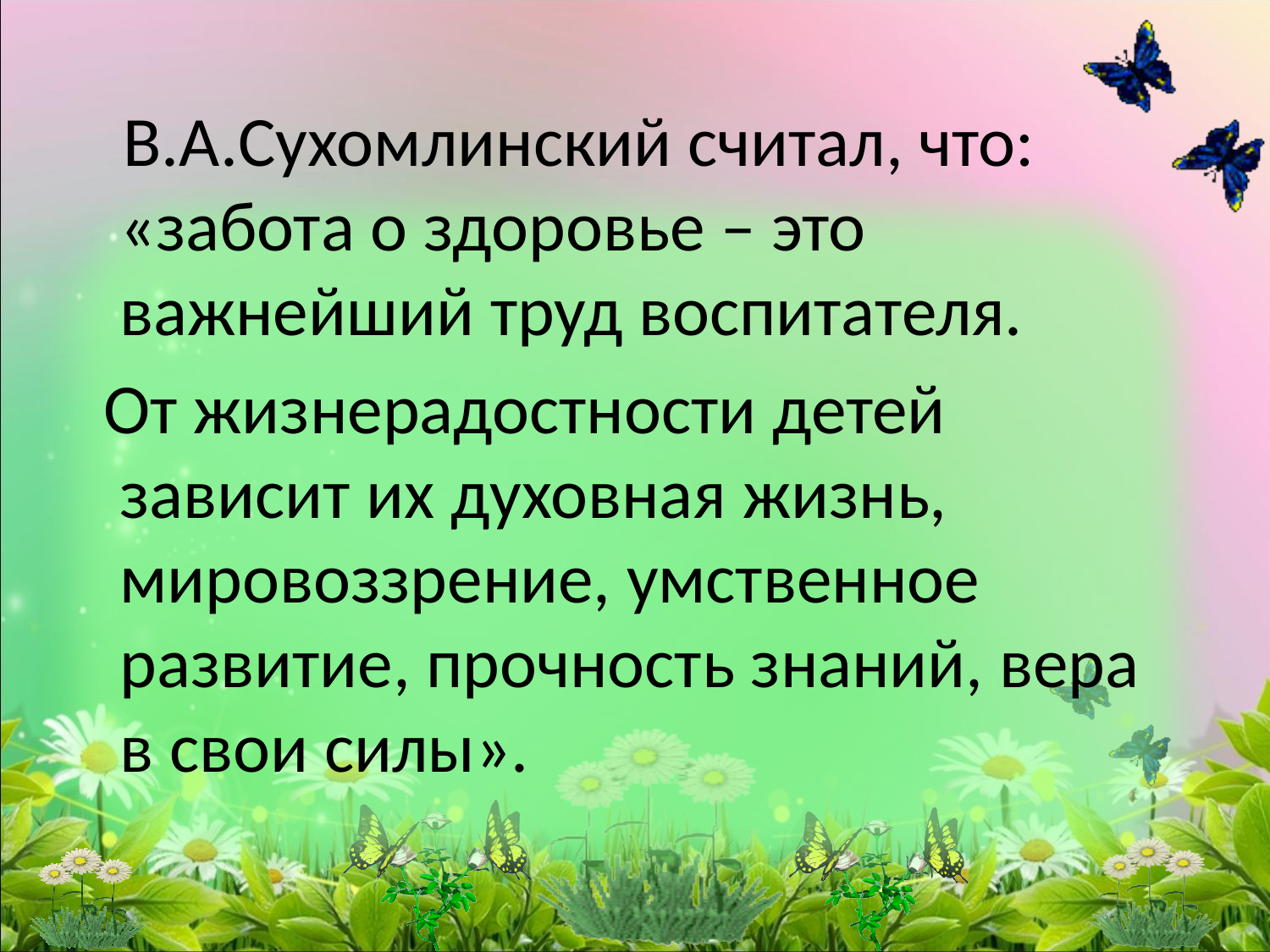

#
    В.А.Сухомлинский считал, что: «забота о здоровье – это важнейший труд воспитателя.
  От жизнерадостности детей зависит их духовная жизнь, мировоззрение, умственное развитие, прочность знаний, вера в свои силы».